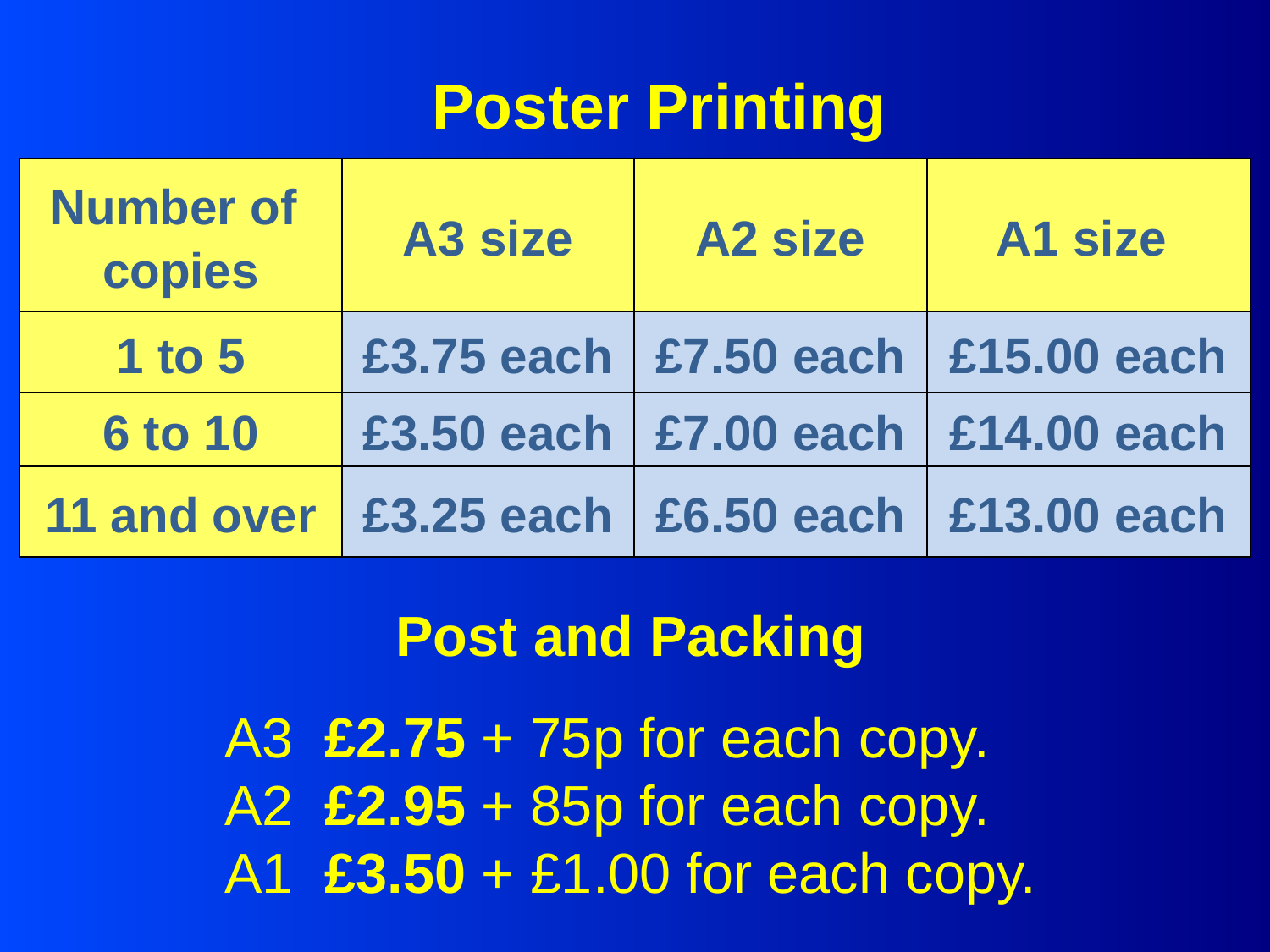

Poster Printing
| Number of copies | A3 size | A2 size | A1 size |
| --- | --- | --- | --- |
| 1 to 5 | £3.75 each | £7.50 each | £15.00 each |
| 6 to 10 | £3.50 each | £7.00 each | £14.00 each |
| 11 and over | £3.25 each | £6.50 each | £13.00 each |
Post and Packing

A3  £2.75 + 75p for each copy.
A2  £2.95 + 85p for each copy.
A1  £3.50 + £1.00 for each copy.